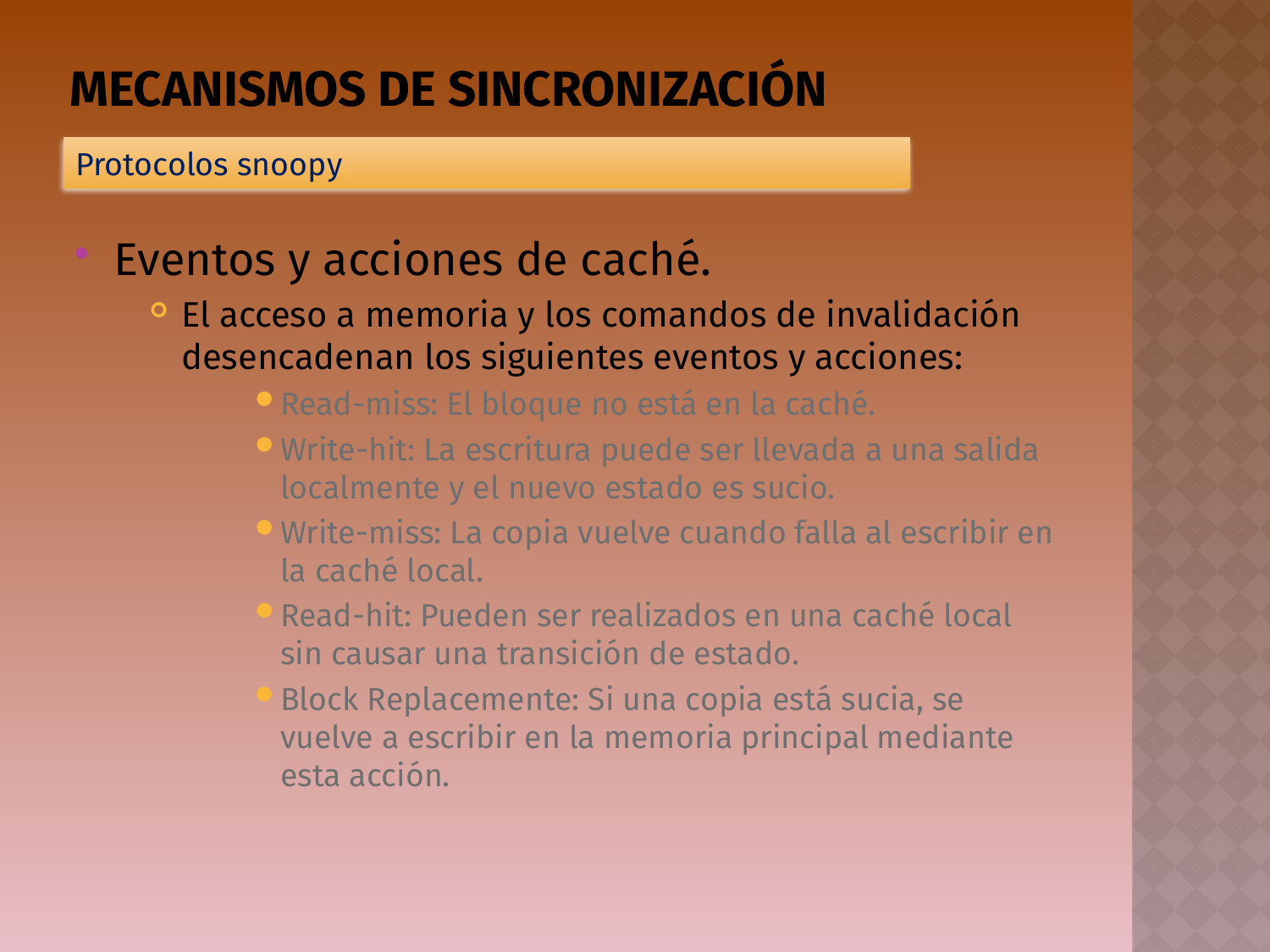

# Mecanismos de sincronización
Protocolos snoopy
Eventos y acciones de caché.
El acceso a memoria y los comandos de invalidación desencadenan los siguientes eventos y acciones:
Read-miss: El bloque no está en la caché.
Write-hit: La escritura puede ser llevada a una salida localmente y el nuevo estado es sucio.
Write-miss: La copia vuelve cuando falla al escribir en la caché local.
Read-hit: Pueden ser realizados en una caché local sin causar una transición de estado.
Block Replacemente: Si una copia está sucia, se vuelve a escribir en la memoria principal mediante esta acción.